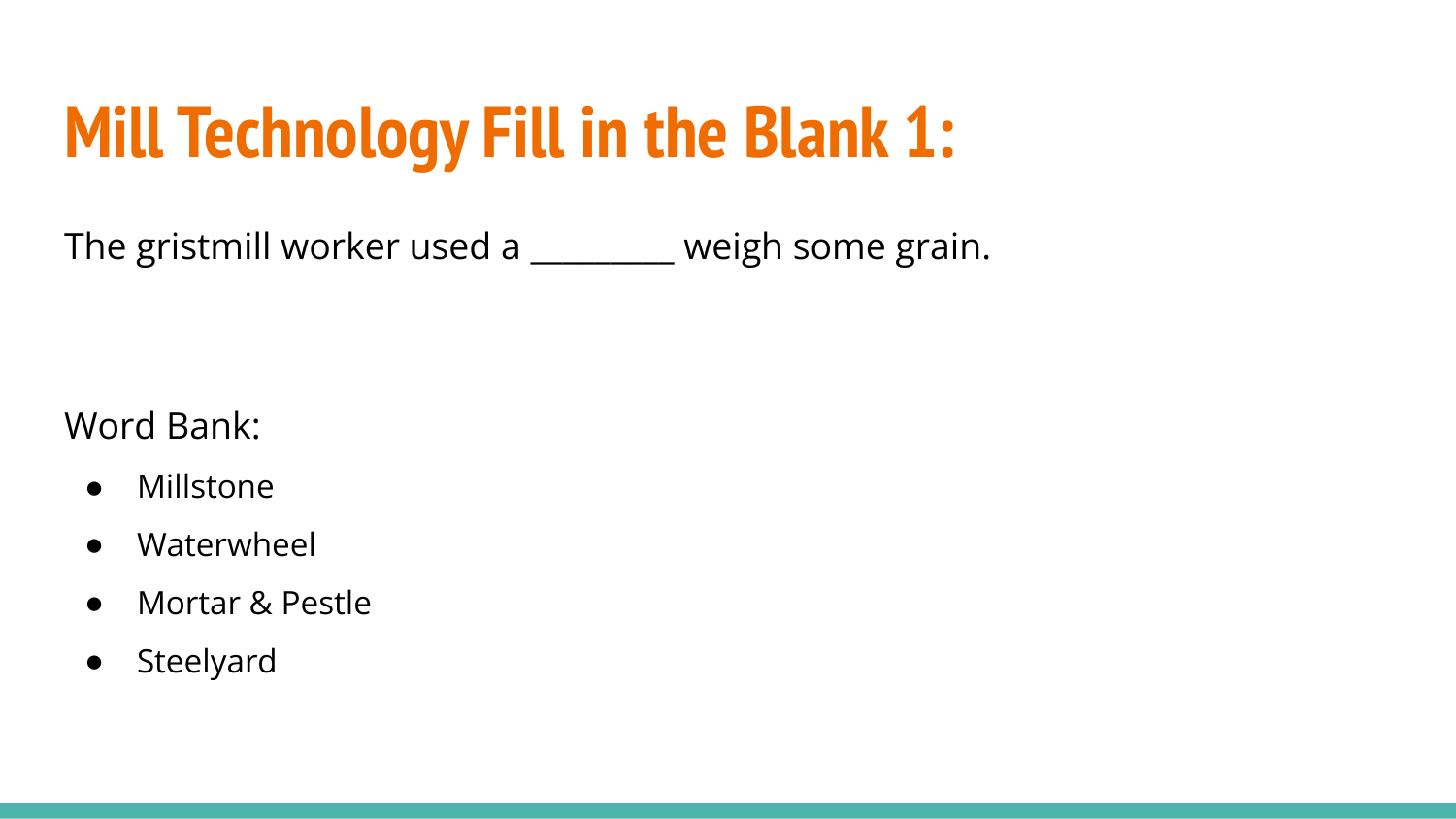

# Mill Technology Fill in the Blank 1:
The gristmill worker used a _________ weigh some grain.

Word Bank:
Millstone
Waterwheel
Mortar & Pestle
Steelyard